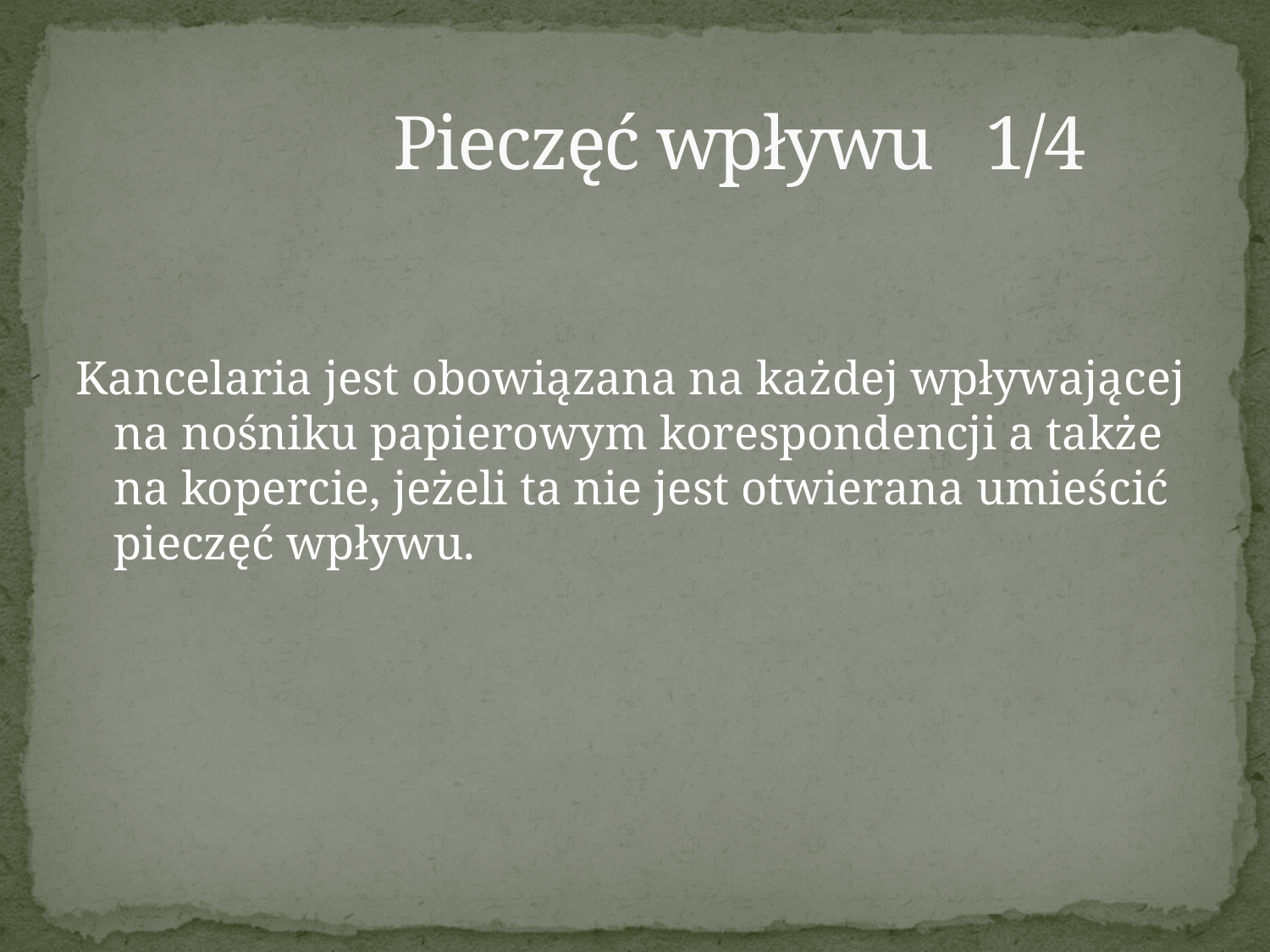

# Pieczęć wpływu   1/4

Kancelaria jest obowiązana na każdej wpływającej na nośniku papierowym korespondencji a także na kopercie, jeżeli ta nie jest otwierana umieścić pieczęć wpływu.